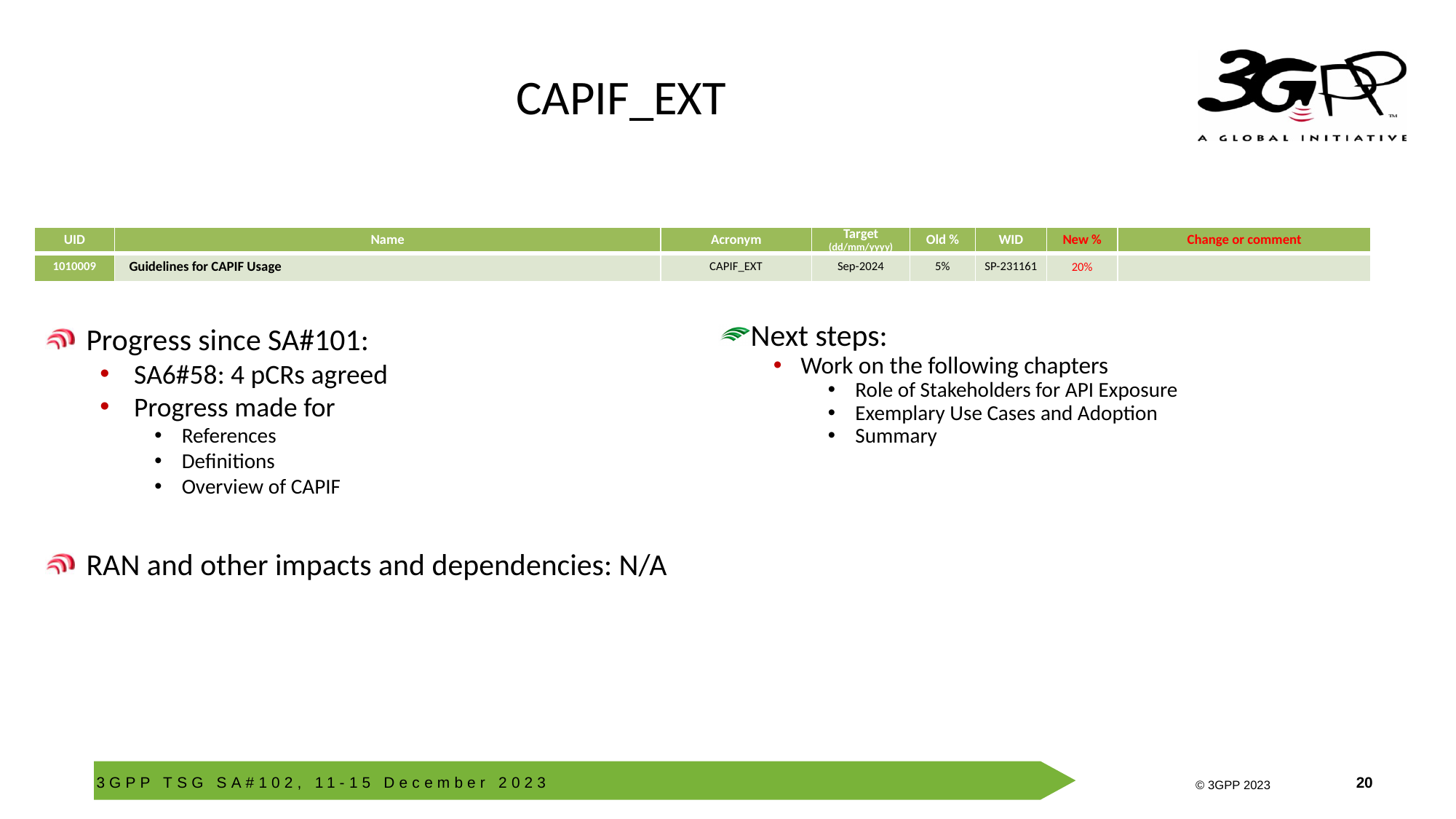

# CAPIF_EXT
| UID | Name | Acronym | Target (dd/mm/yyyy) | Old % | WID | New % | Change or comment |
| --- | --- | --- | --- | --- | --- | --- | --- |
| 1010009 | Guidelines for CAPIF Usage | CAPIF\_EXT | Sep-2024 | 5% | SP-231161 | 20% |  |
Progress since SA#101:
SA6#58: 4 pCRs agreed
Progress made for
References
Definitions
Overview of CAPIF

RAN and other impacts and dependencies: N/A

Next steps:
Work on the following chapters
Role of Stakeholders for API Exposure
Exemplary Use Cases and Adoption
Summary